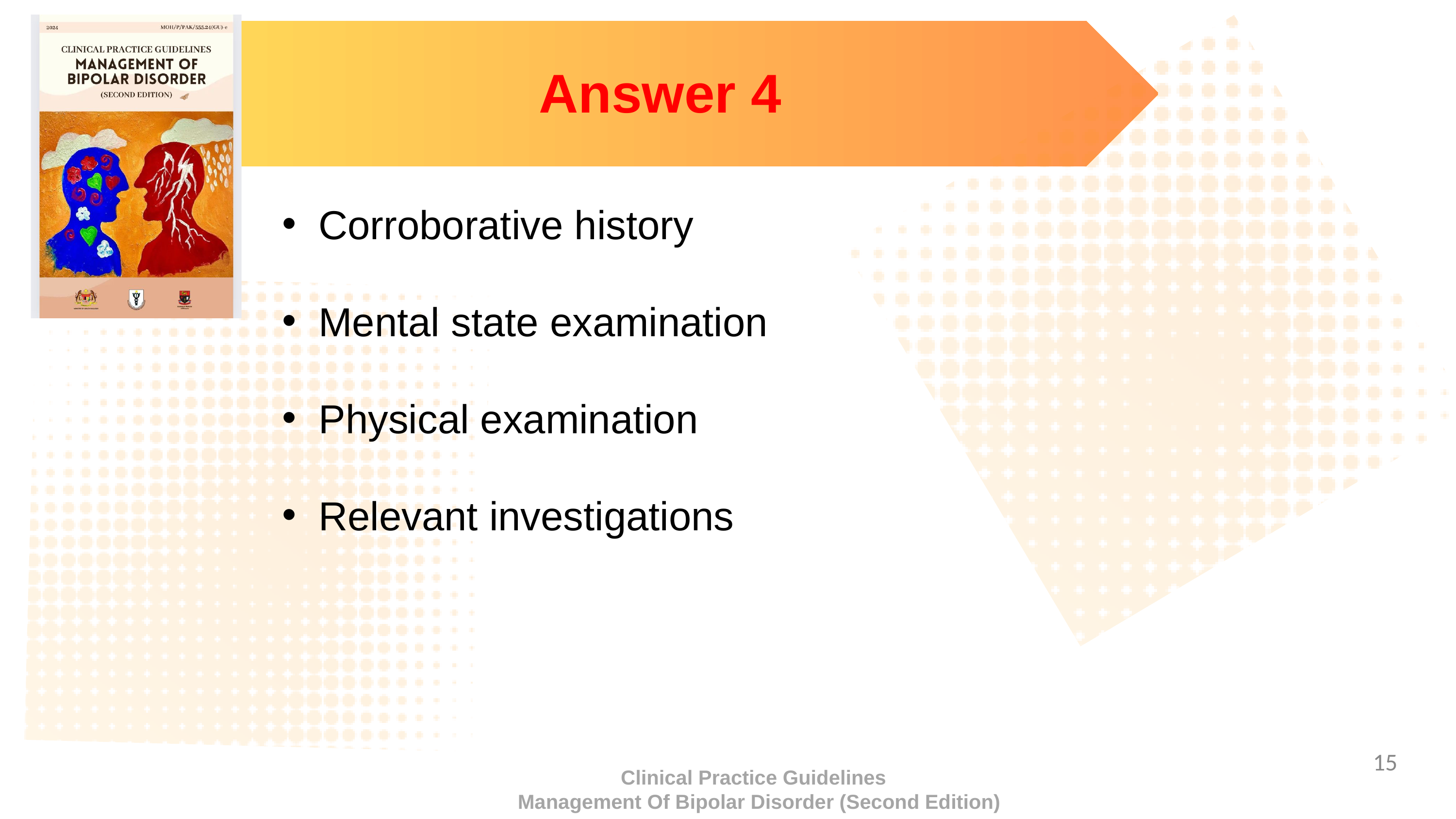

Answer 4

Corroborative history

Mental state examination

Physical examination

Relevant investigations

15
Clinical Practice Guidelines
 Management Of Bipolar Disorder (Second Edition)